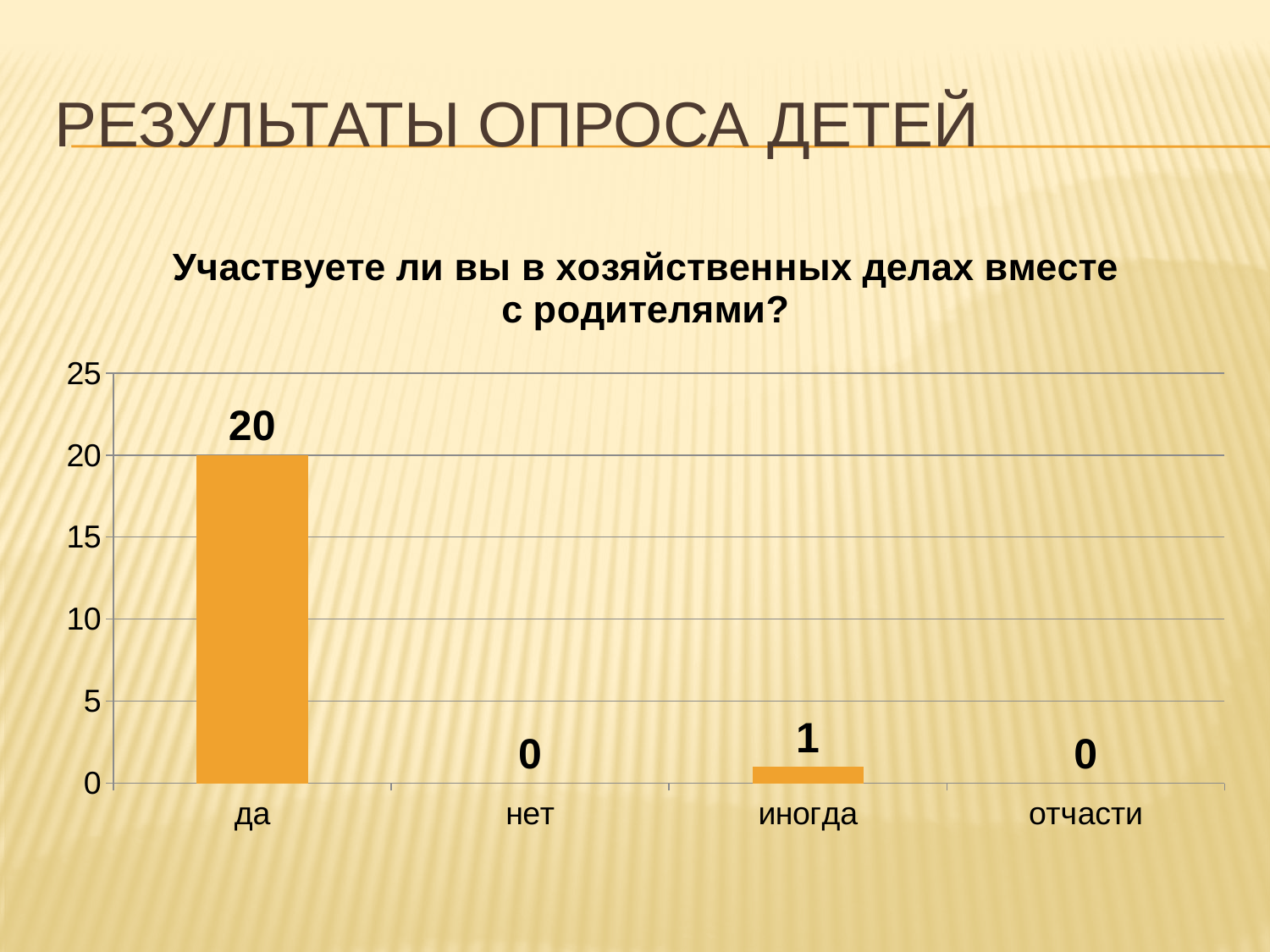

# Результаты опроса детей

### Chart:

| Category | Участвуете ли вы в хозяйственных делах вместе с родителями? |
|---|---|
| да | 20.0 |
| нет | 0.0 |
| иногда | 1.0 |
| отчасти | 0.0 |